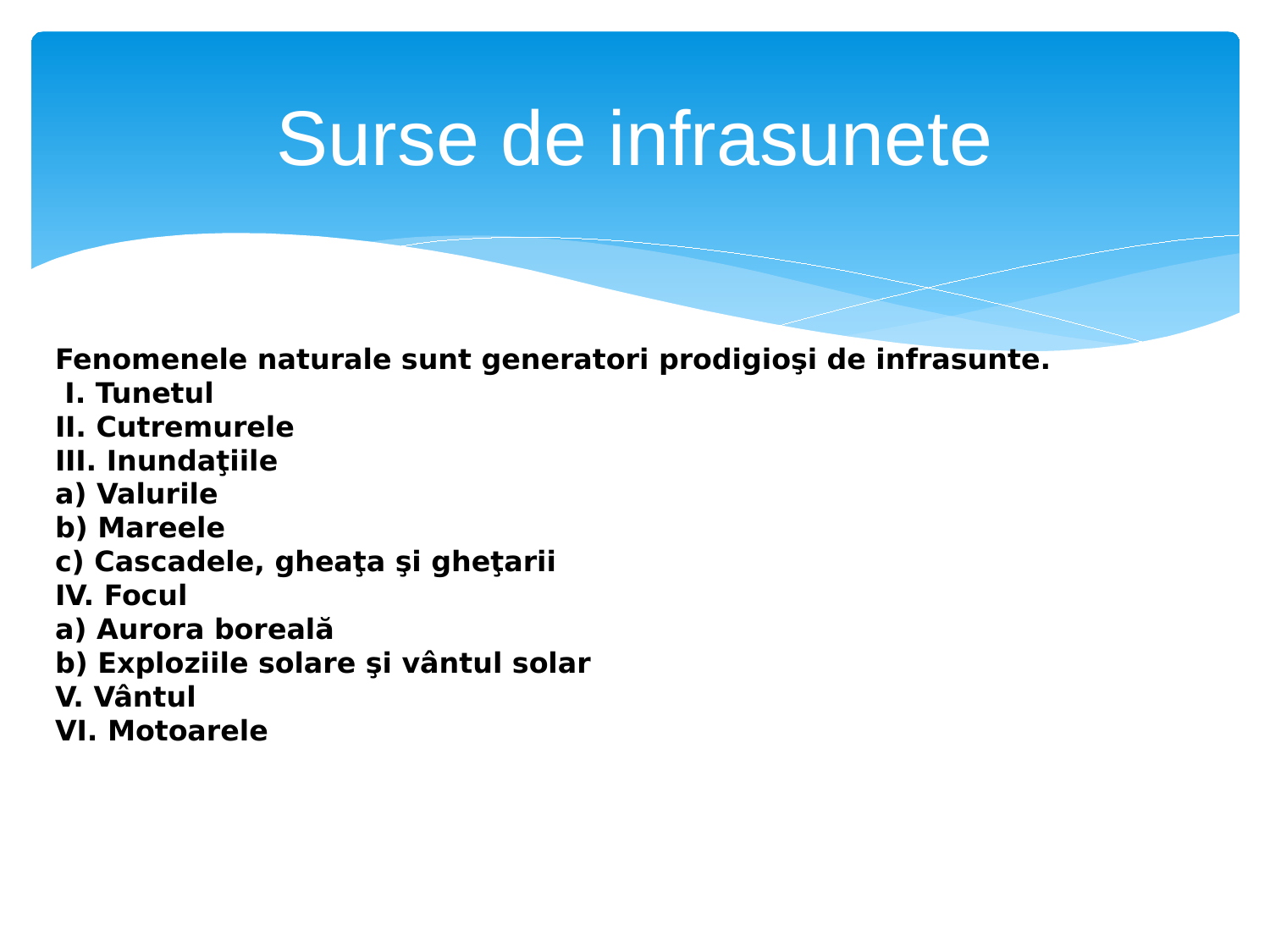

# Surse de infrasunete
Fenomenele naturale sunt generatori prodigioşi de infrasunte.
 I. Tunetul
II. Cutremurele
III. Inundaţiile
a) Valurile
b) Mareele
c) Cascadele, gheaţa şi gheţarii
IV. Focul
a) Aurora boreală
b) Exploziile solare şi vântul solar
V. Vântul
VI. Motoarele